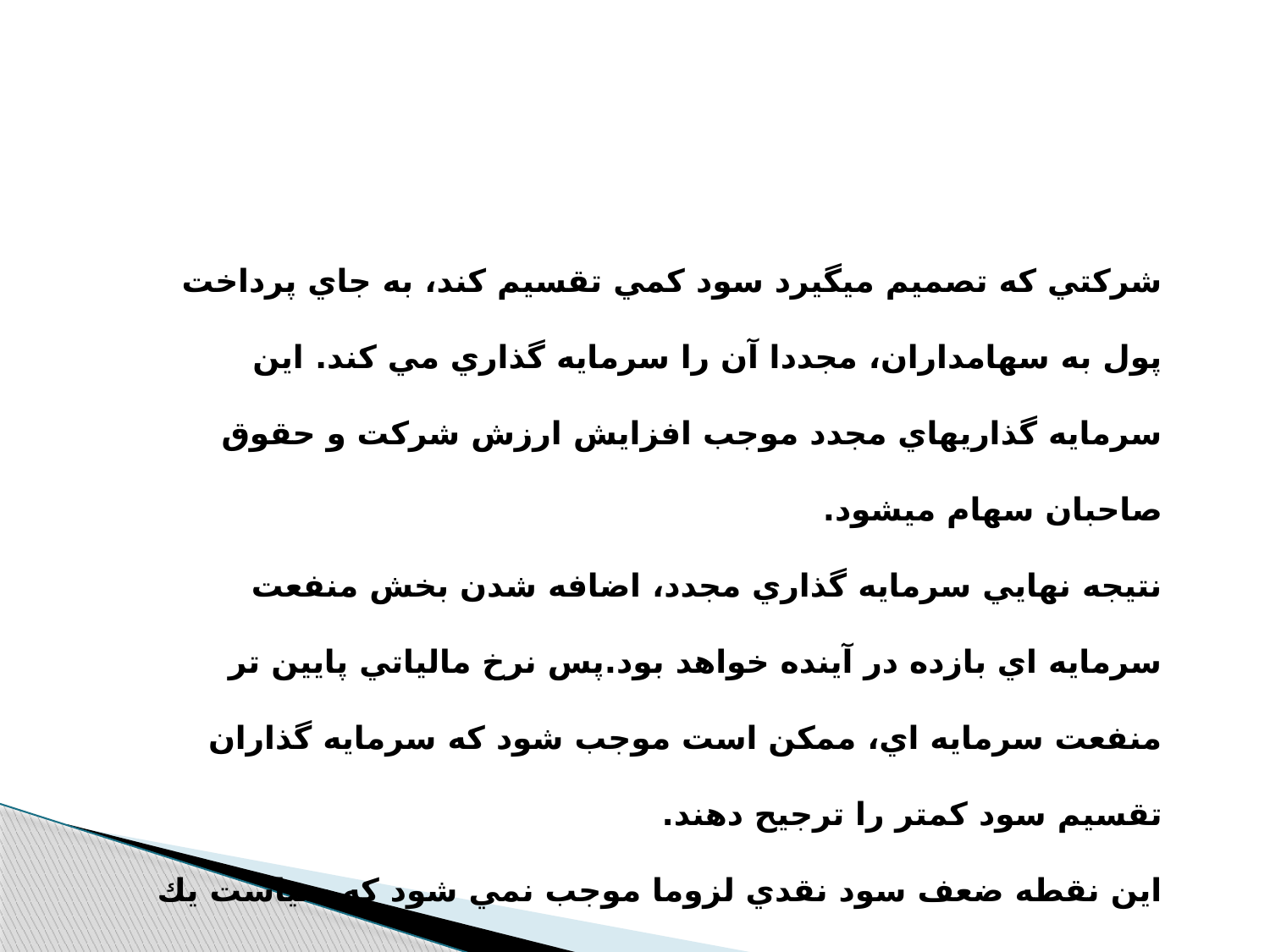

شركتي كه تصميم ميگيرد سود كمي تقسيم كند، به جاي پرداخت پول به سهامداران، مجددا آن را سرمايه گذاري مي كند. اين سرمايه گذاريهاي مجدد موجب افزايش ارزش شركت و حقوق صاحبان سهام ميشود.
نتيجه نهايي سرمايه گذاري مجدد، اضافه شدن بخش منفعت سرمايه اي بازده در آينده خواهد بود.پس نرخ مالياتي پايين تر منفعت سرمايه اي، ممكن است موجب شود كه سرمايه گذاران تقسيم سود كمتر را ترجيح دهند.
اين نقطه ضعف سود نقدي لزوما موجب نمي شود كه سياست يك شركت، نپرداختن سود نقدي باشد.